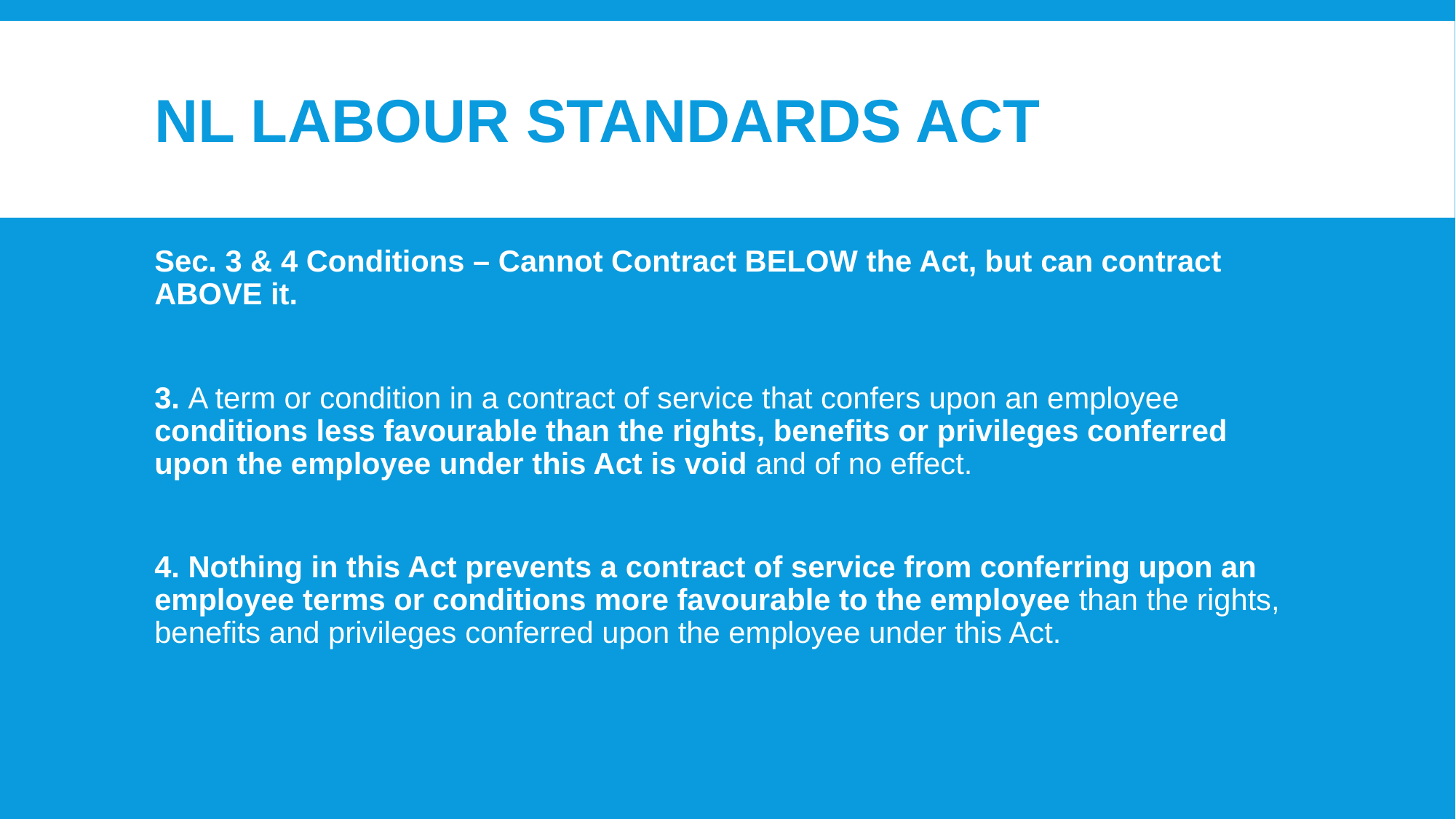

# NL Labour Standards Act
Sec. 3 & 4 Conditions – Cannot Contract BELOW the Act, but can contract ABOVE it.

3. A term or condition in a contract of service that confers upon an employee conditions less favourable than the rights, benefits or privileges conferred upon the employee under this Act is void and of no effect.

4. Nothing in this Act prevents a contract of service from conferring upon an employee terms or conditions more favourable to the employee than the rights, benefits and privileges conferred upon the employee under this Act.